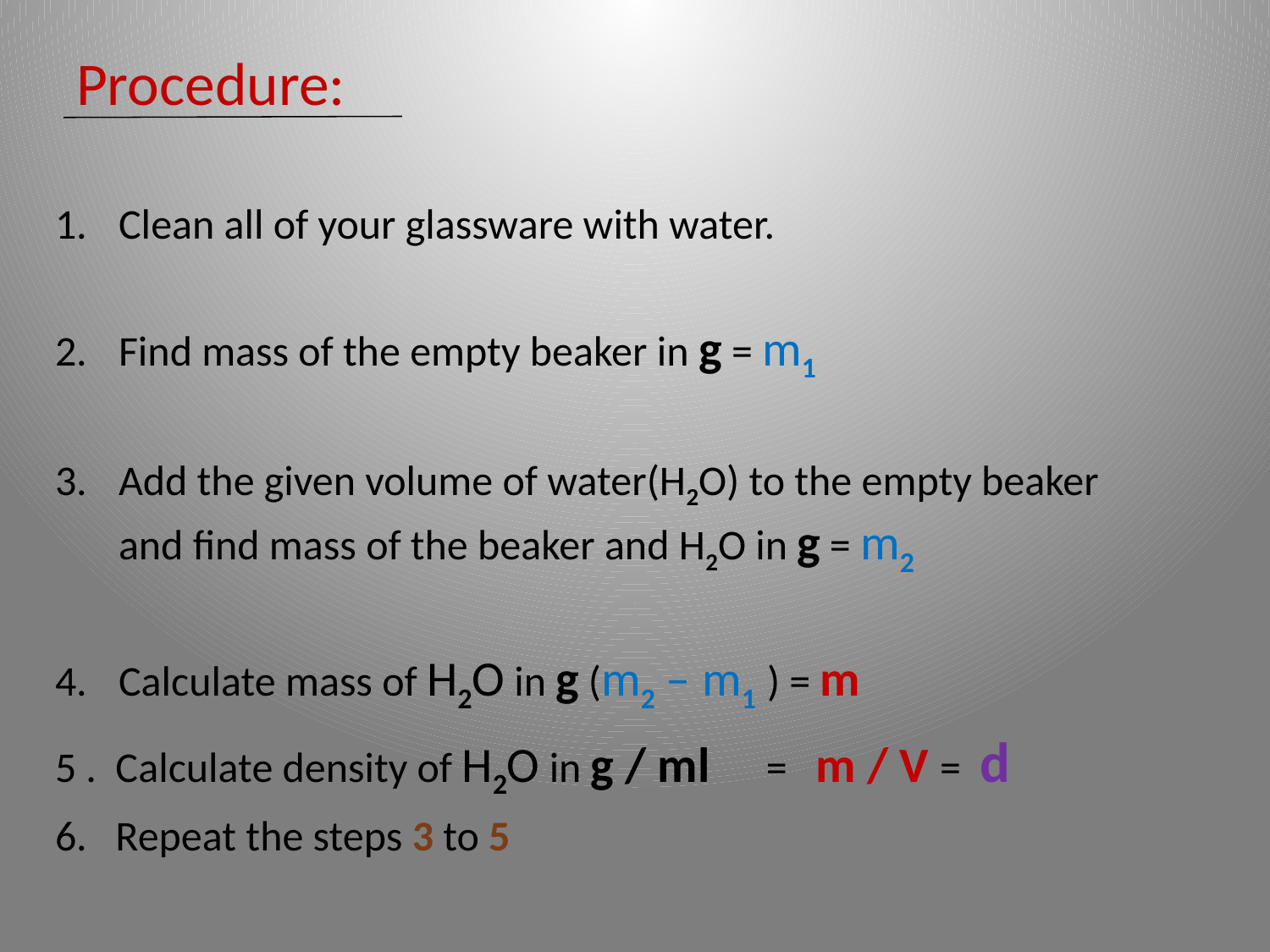

# Procedure:
Clean all of your glassware with water.

Find mass of the empty beaker in g = m1

Add the given volume of water(H2O) to the empty beaker and find mass of the beaker and H2O in g = m2

Calculate mass of H2O in g (m2 – m1 ) = m
5 .  Calculate density of H2O in g / ml     =   m / V =  d
6.   Repeat the steps 3 to 5